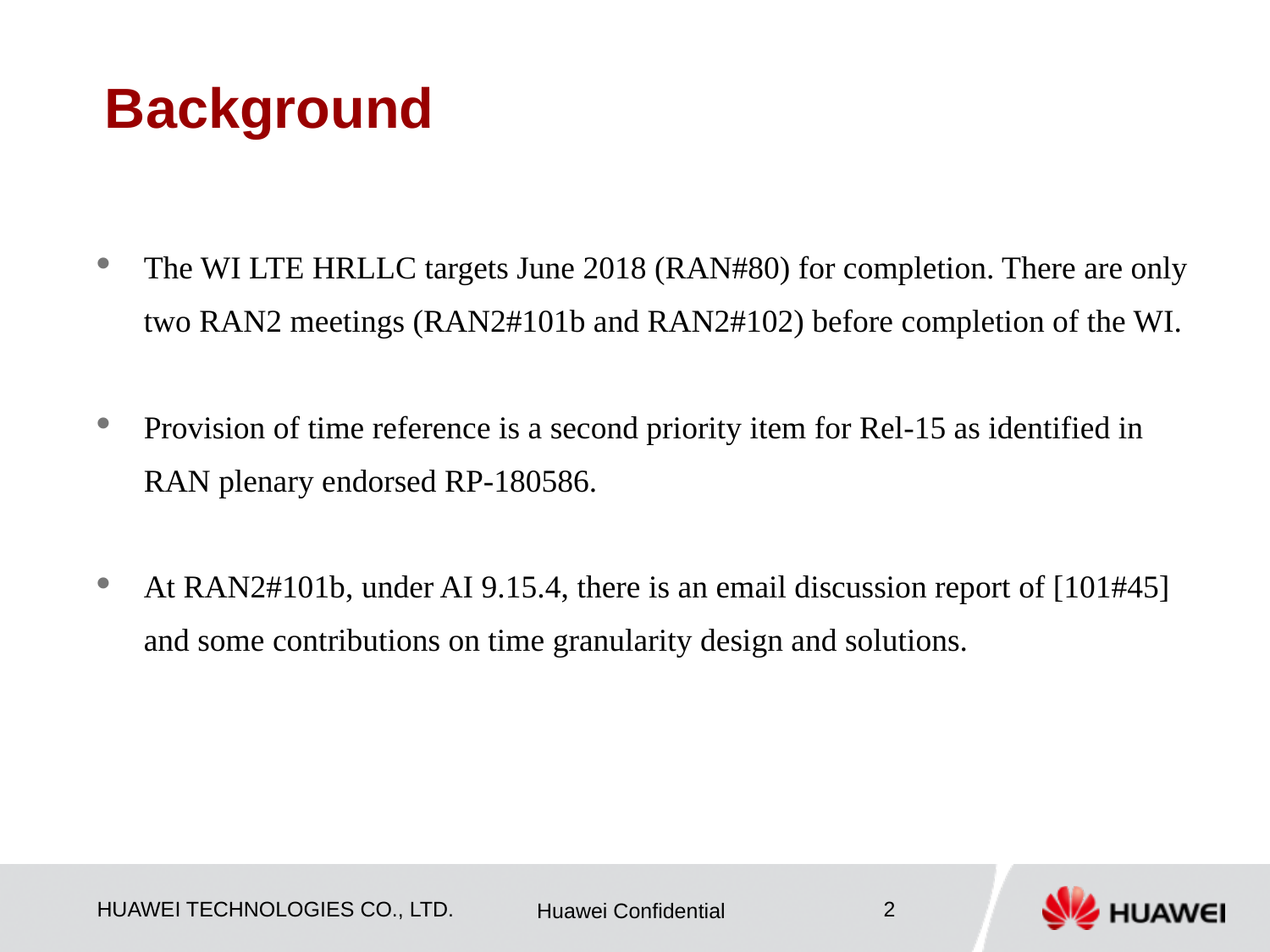

# Background
The WI LTE HRLLC targets June 2018 (RAN#80) for completion. There are only two RAN2 meetings (RAN2#101b and RAN2#102) before completion of the WI.

Provision of time reference is a second priority item for Rel-15 as identified in RAN plenary endorsed RP-180586.

At RAN2#101b, under AI 9.15.4, there is an email discussion report of [101#45] and some contributions on time granularity design and solutions.